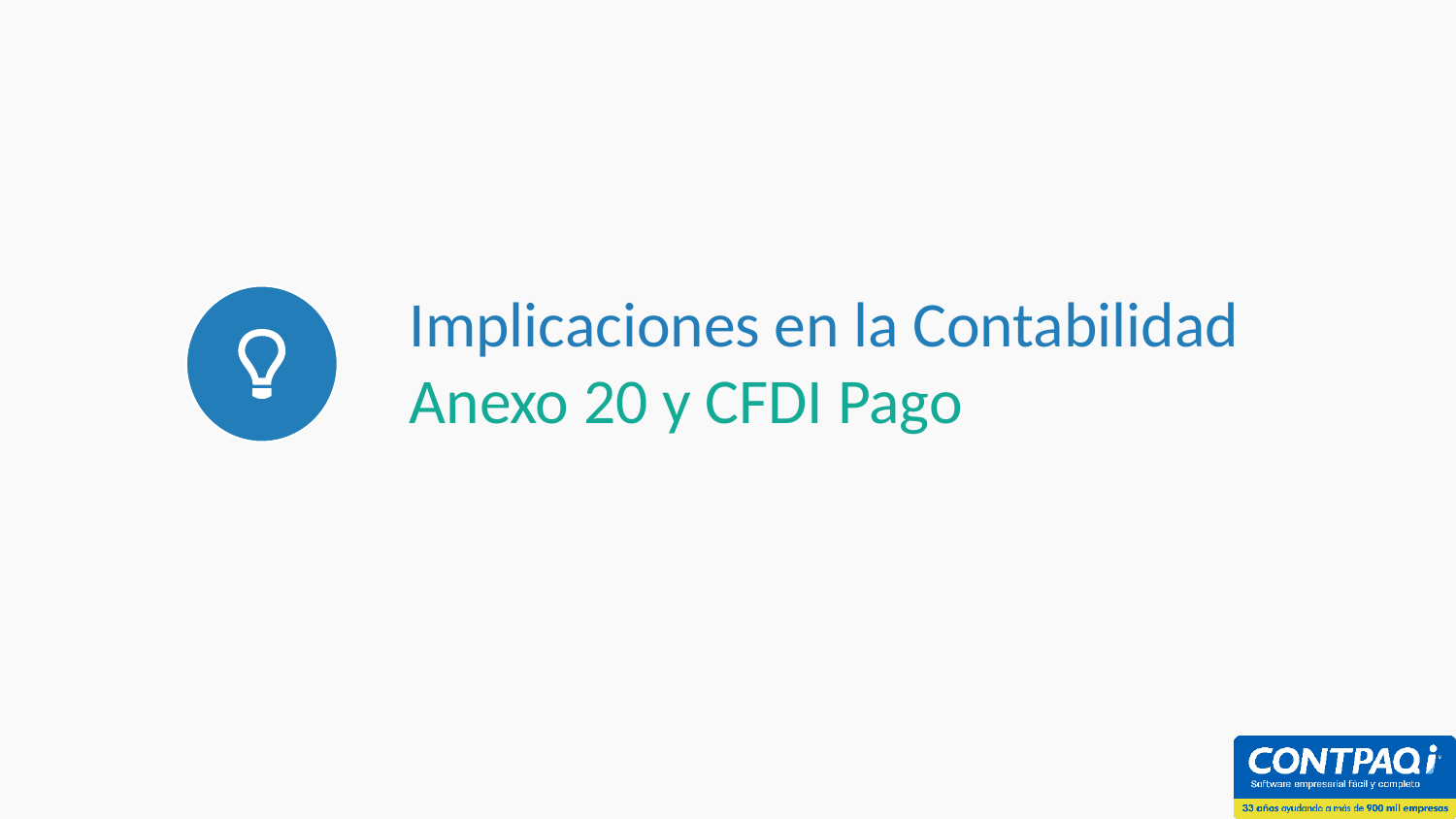

Implicaciones en la Contabilidad
Anexo 20 y CFDI Pago